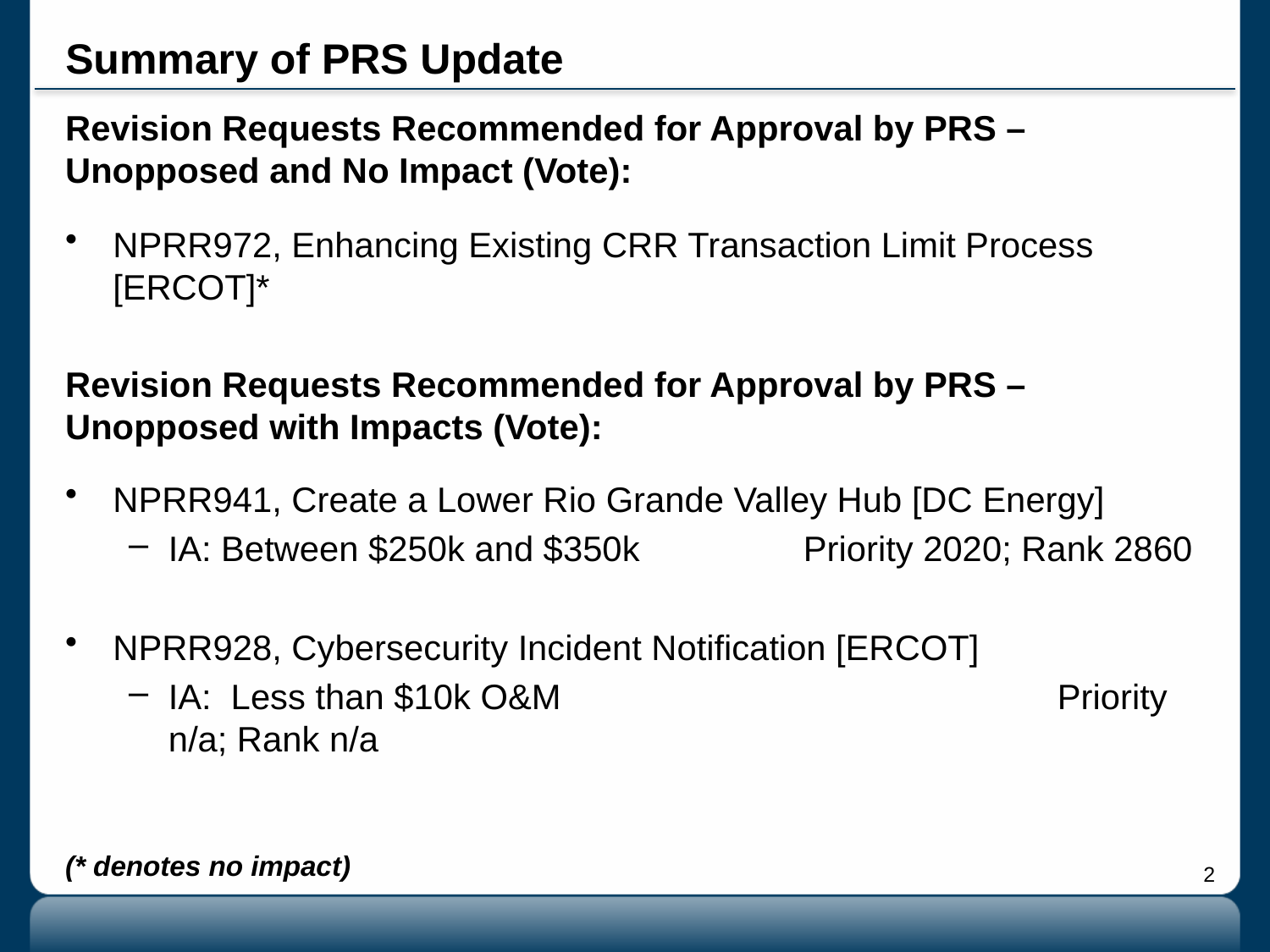

# Summary of PRS Update
Revision Requests Recommended for Approval by PRS – Unopposed and No Impact (Vote):

NPRR972, Enhancing Existing CRR Transaction Limit Process [ERCOT]*

Revision Requests Recommended for Approval by PRS – Unopposed with Impacts (Vote):

NPRR941, Create a Lower Rio Grande Valley Hub [DC Energy]
IA: Between $250k and $350k		Priority 2020; Rank 2860

NPRR928, Cybersecurity Incident Notification [ERCOT]
IA:  Less than $10k O&M				Priority n/a; Rank n/a

(* denotes no impact)